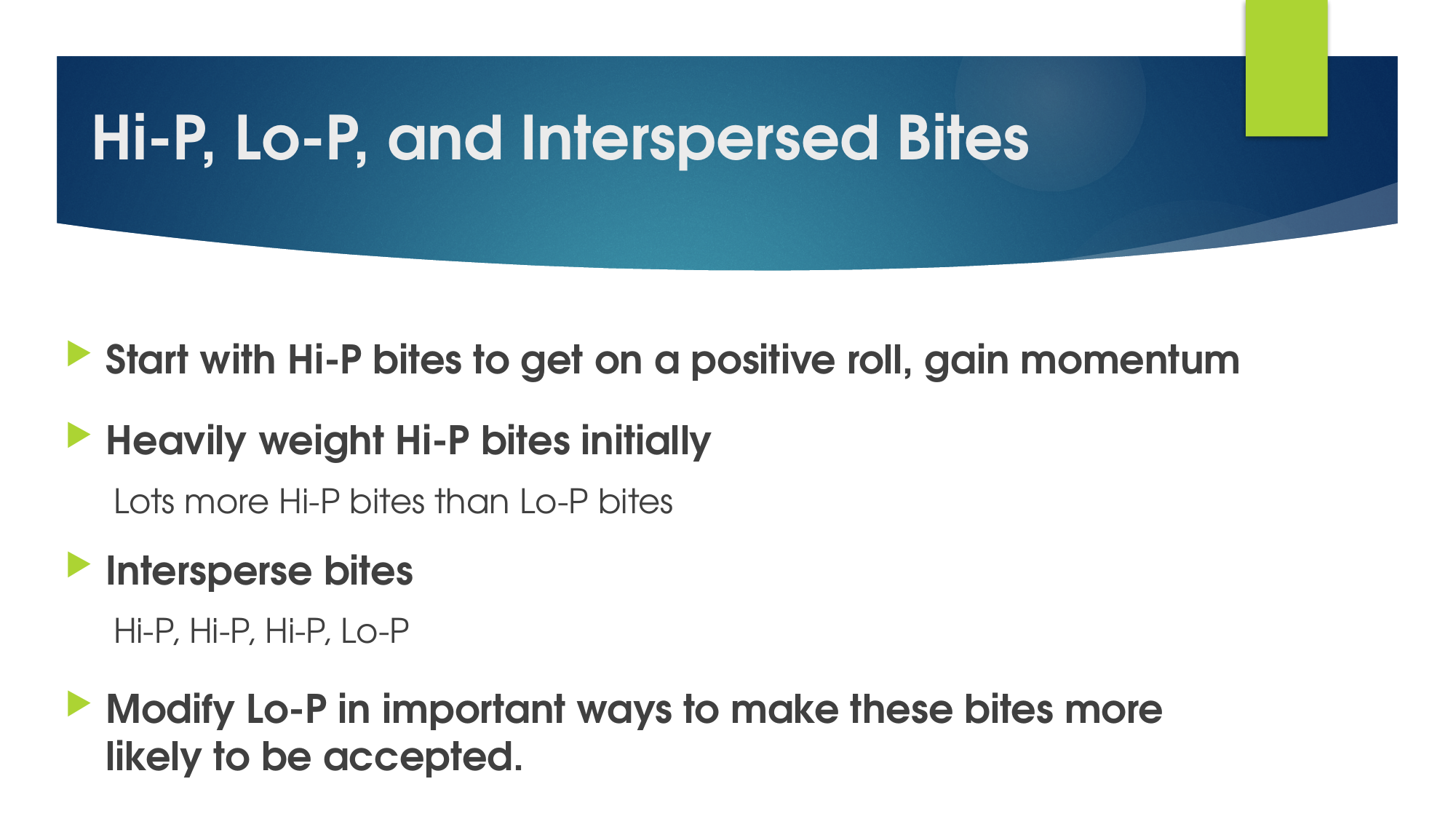

# Hi-P, Lo-P, and Interspersed Bites
Start with Hi-P bites to get on a positive roll, gain momentum
Heavily weight Hi-P bites initially
Lots more Hi-P bites than Lo-P bites
Intersperse bites
Hi-P, Hi-P, Hi-P, Lo-P
Modify Lo-P in important ways to make these bites more likely to be accepted.